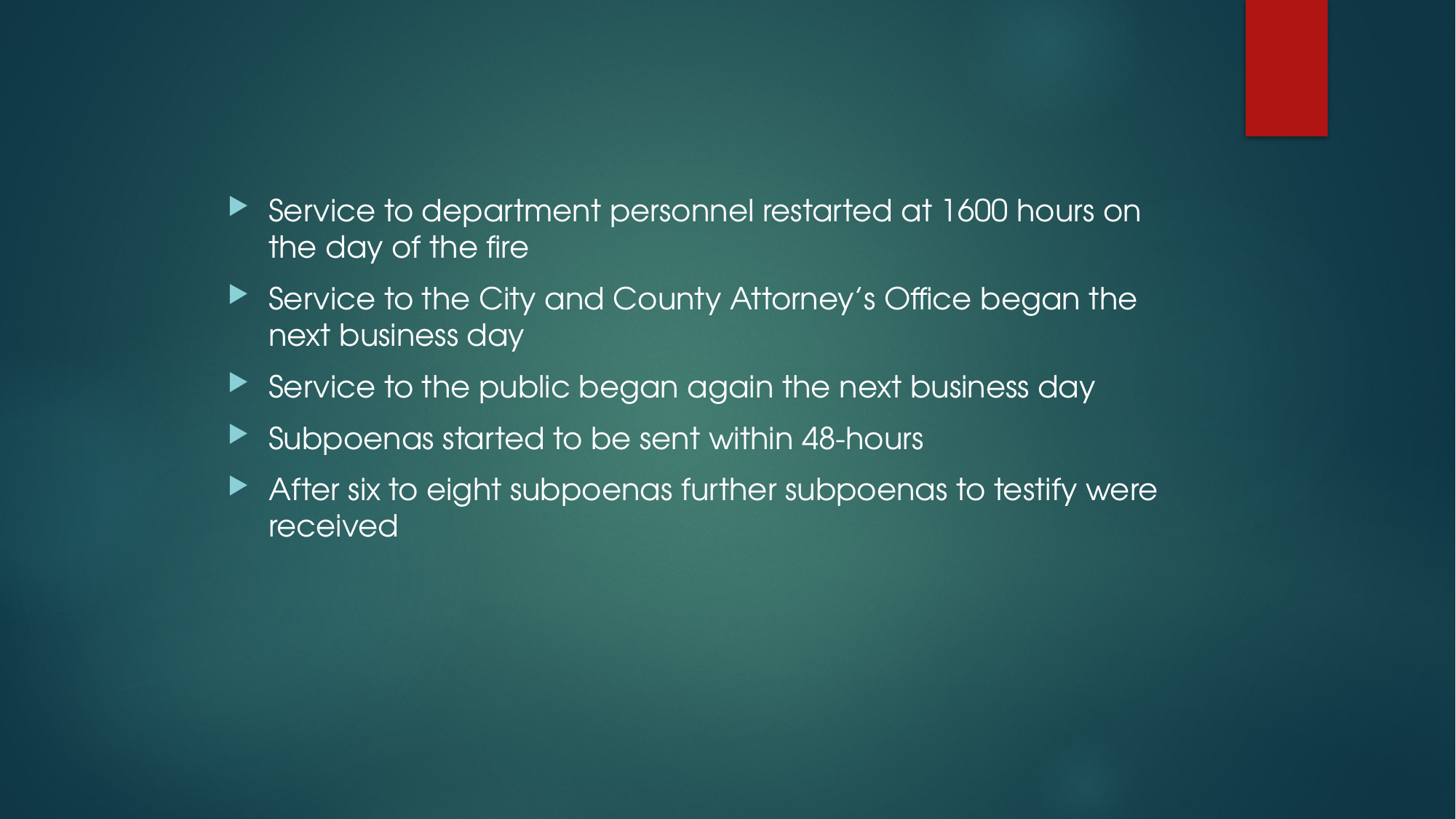

Service to department personnel restarted at 1600 hours on the day of the fire
Service to the City and County Attorney’s Office began the next business day
Service to the public began again the next business day
Subpoenas started to be sent within 48-hours
After six to eight subpoenas further subpoenas to testify were received